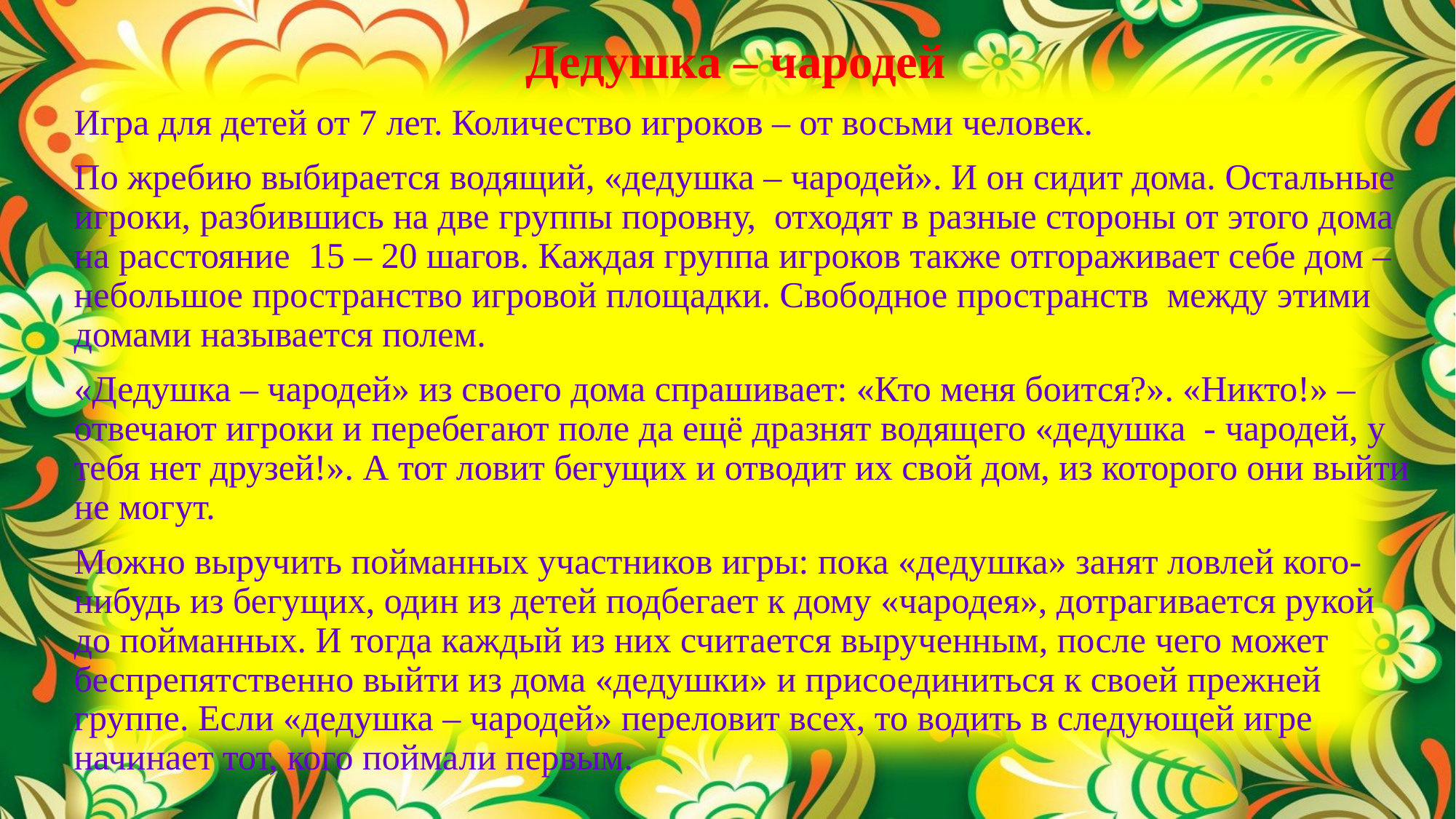

Дедушка – чародей
Игра для детей от 7 лет. Количество игроков – от восьми человек.
По жребию выбирается водящий, «дедушка – чародей». И он сидит дома. Остальные игроки, разбившись на две группы поровну,  отходят в разные стороны от этого дома на расстояние  15 – 20 шагов. Каждая группа игроков также отгораживает себе дом – небольшое пространство игровой площадки. Свободное пространств  между этими домами называется полем.
«Дедушка – чародей» из своего дома спрашивает: «Кто меня боится?». «Никто!» – отвечают игроки и перебегают поле да ещё дразнят водящего «дедушка  - чародей, у тебя нет друзей!». А тот ловит бегущих и отводит их свой дом, из которого они выйти не могут.
Можно выручить пойманных участников игры: пока «дедушка» занят ловлей кого-нибудь из бегущих, один из детей подбегает к дому «чародея», дотрагивается рукой до пойманных. И тогда каждый из них считается вырученным, после чего может беспрепятственно выйти из дома «дедушки» и присоединиться к своей прежней группе. Если «дедушка – чародей» переловит всех, то водить в следующей игре начинает тот, кого поймали первым.